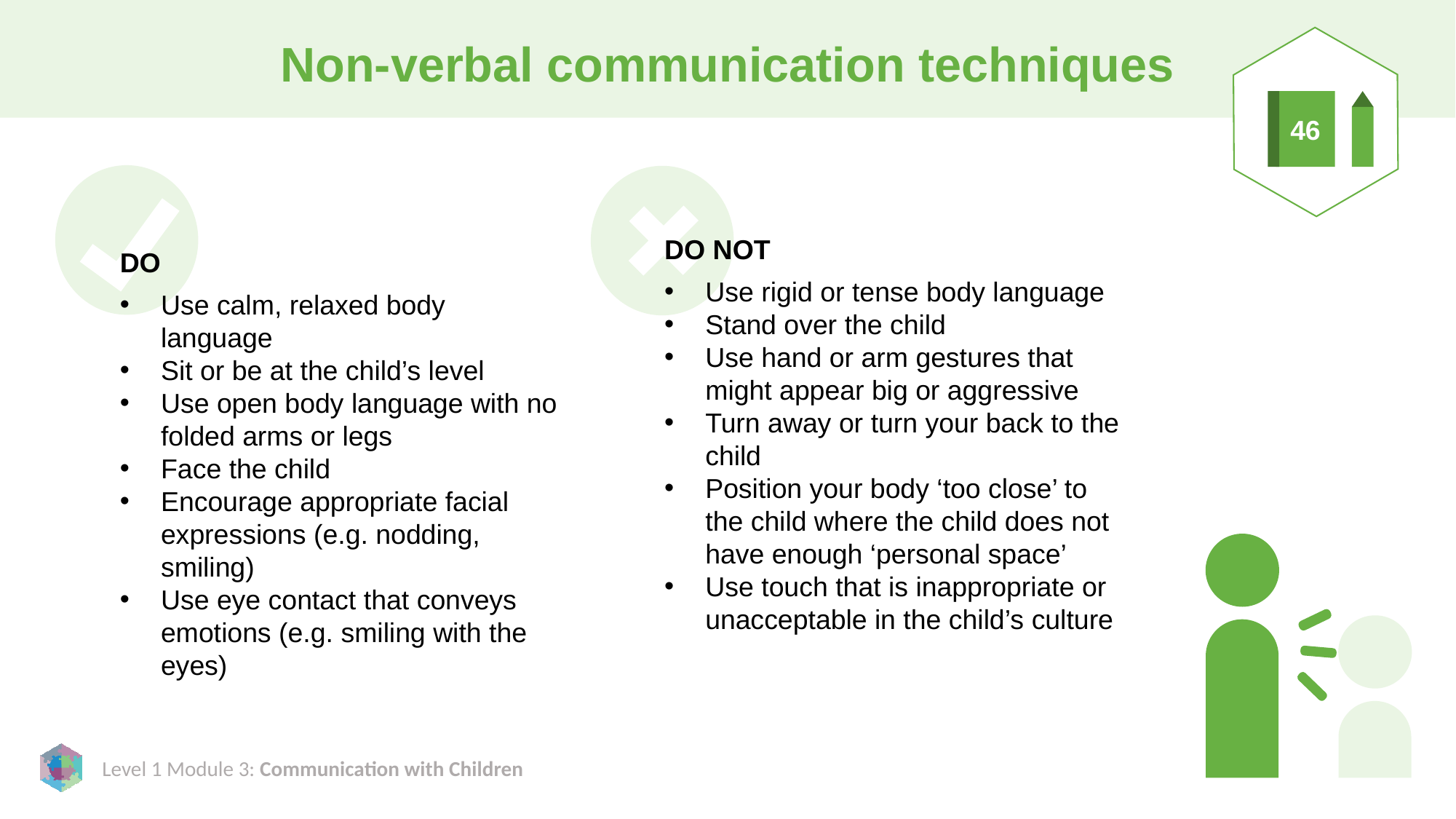

# Non-verbal communication techniques

46

DO NOT
Use rigid or tense body language
Stand over the child
Use hand or arm gestures that might appear big or aggressive
Turn away or turn your back to the child
Position your body ‘too close’ to the child where the child does not have enough ‘personal space’
Use touch that is inappropriate or unacceptable in the child’s culture
DO
Use calm, relaxed body language
Sit or be at the child’s level
Use open body language with no folded arms or legs
Face the child
Encourage appropriate facial expressions (e.g. nodding, smiling)
Use eye contact that conveys emotions (e.g. smiling with the eyes)